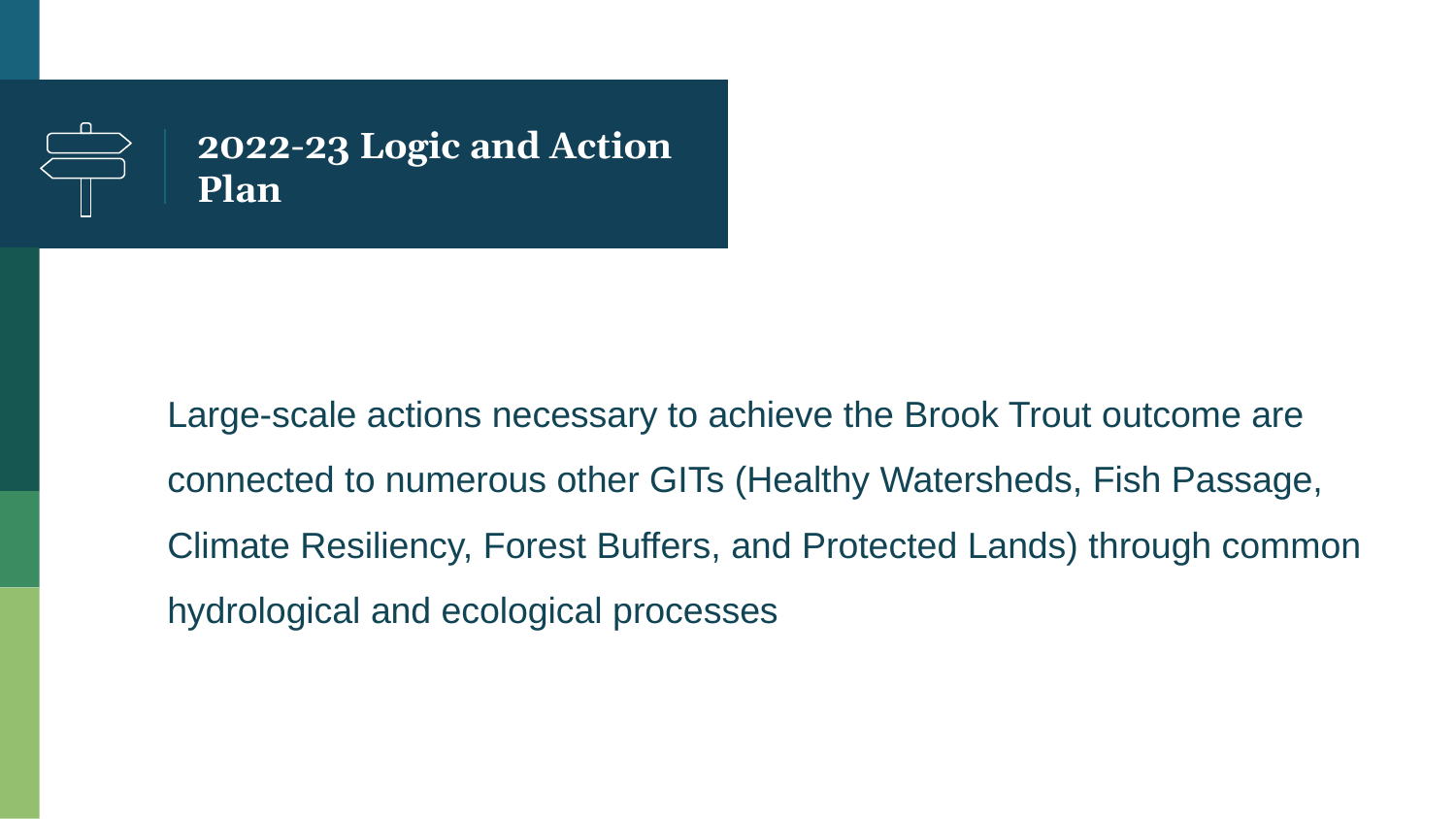

# 2022-23 Logic and Action Plan

Large-scale actions necessary to achieve the Brook Trout outcome are connected to numerous other GITs (Healthy Watersheds, Fish Passage, Climate Resiliency, Forest Buffers, and Protected Lands) through common hydrological and ecological processes